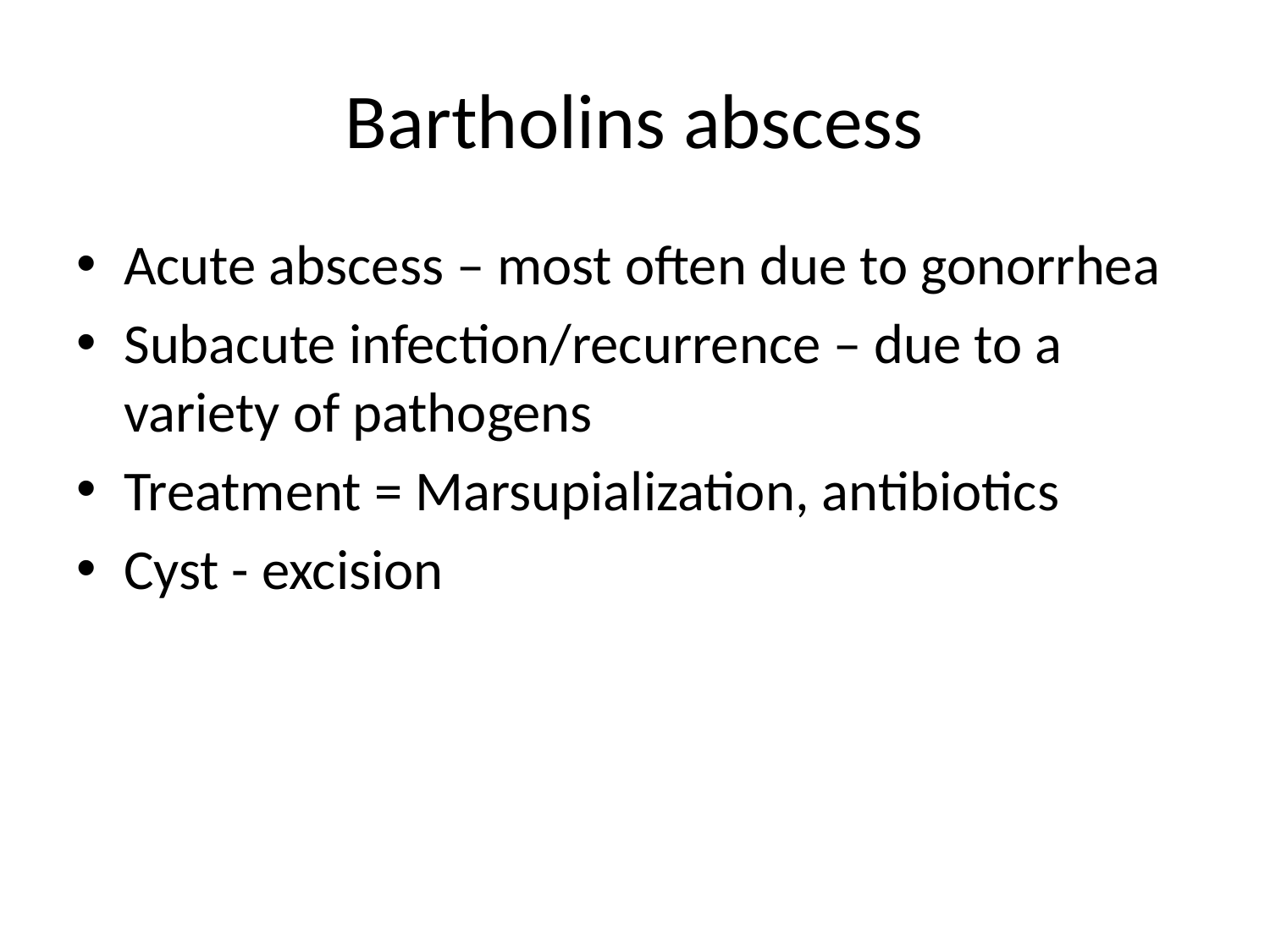

# Bartholins abscess
Acute abscess – most often due to gonorrhea
Subacute infection/recurrence – due to a variety of pathogens
Treatment = Marsupialization, antibiotics
Cyst - excision